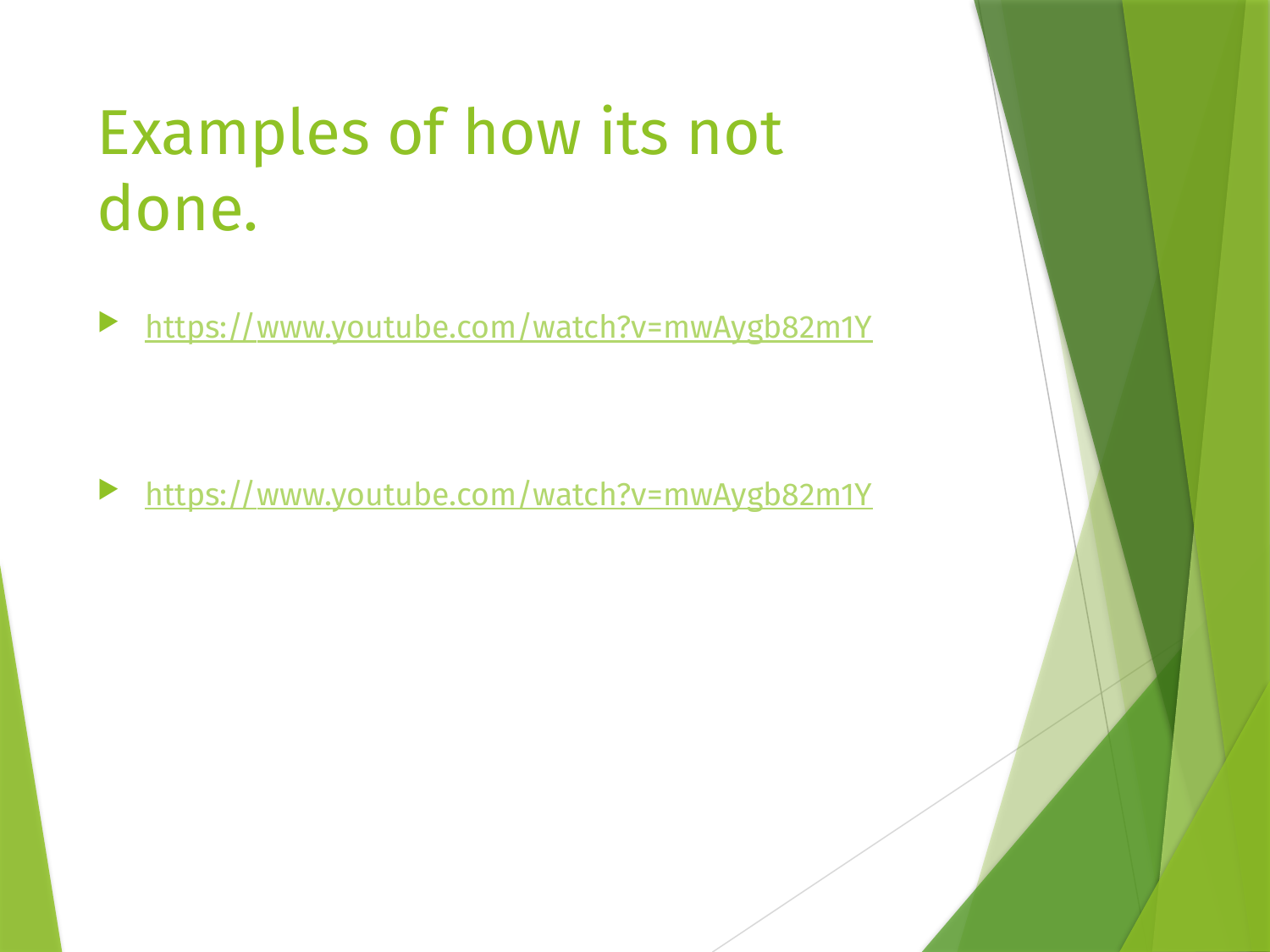

# Examples of how its not done.
https://www.youtube.com/watch?v=mwAygb82m1Y

https://www.youtube.com/watch?v=mwAygb82m1Y